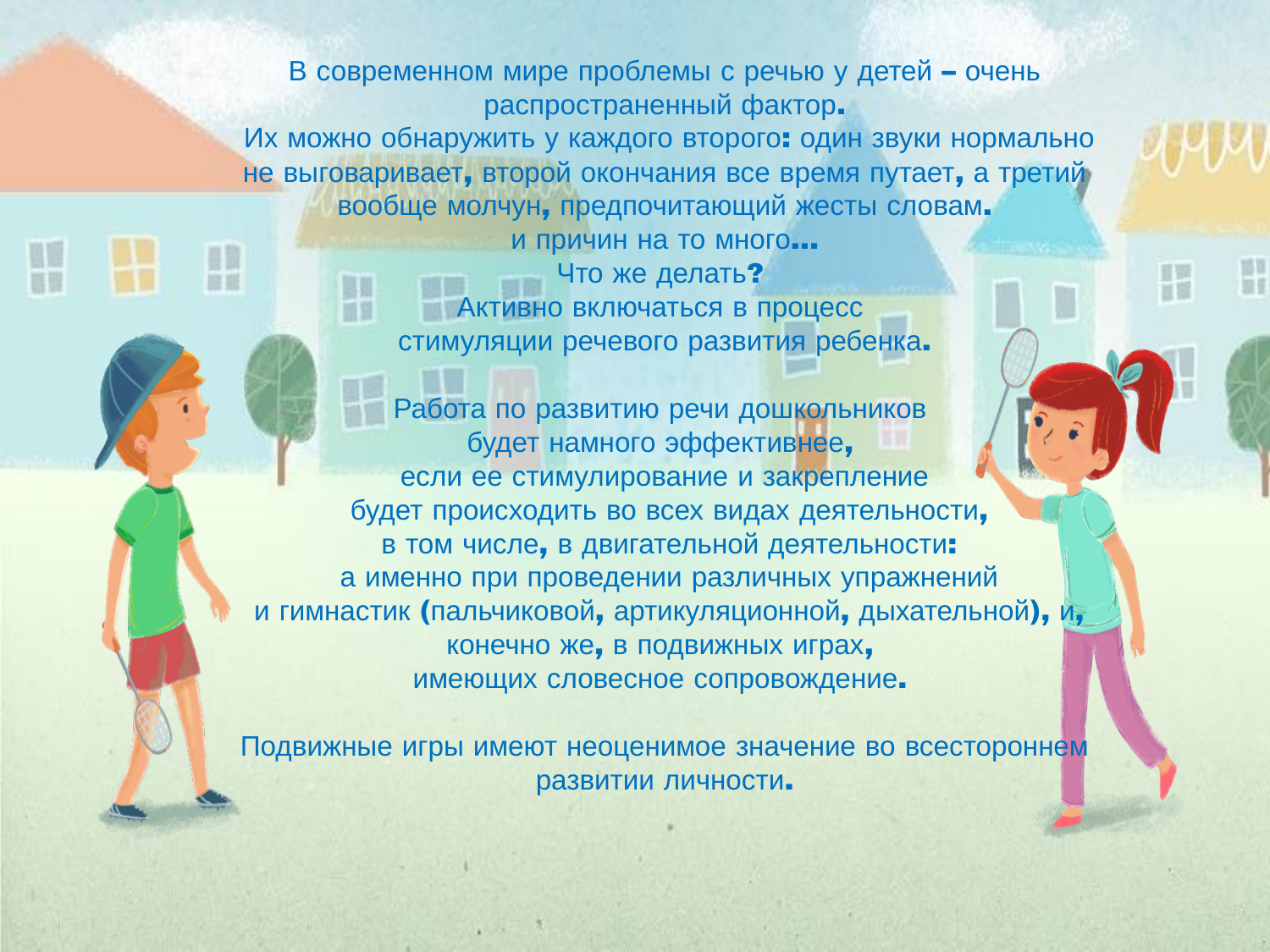

В современном мире проблемы с речью у детей – очень распространенный фактор.
 Их можно обнаружить у каждого второго: один звуки нормально не выговаривает, второй окончания все время путает, а третий вообще молчун, предпочитающий жесты словам.
и причин на то много…
Что же делать?
Активно включаться в процесс
стимуляции речевого развития ребенка.
Работа по развитию речи дошкольников
будет намного эффективнее,
если ее стимулирование и закрепление
 будет происходить во всех видах деятельности,
 в том числе, в двигательной деятельности:
 а именно при проведении различных упражнений
 и гимнастик (пальчиковой, артикуляционной, дыхательной), и, конечно же, в подвижных играх,
имеющих словесное сопровождение.
Подвижные игры имеют неоценимое значение во всестороннем развитии личности.